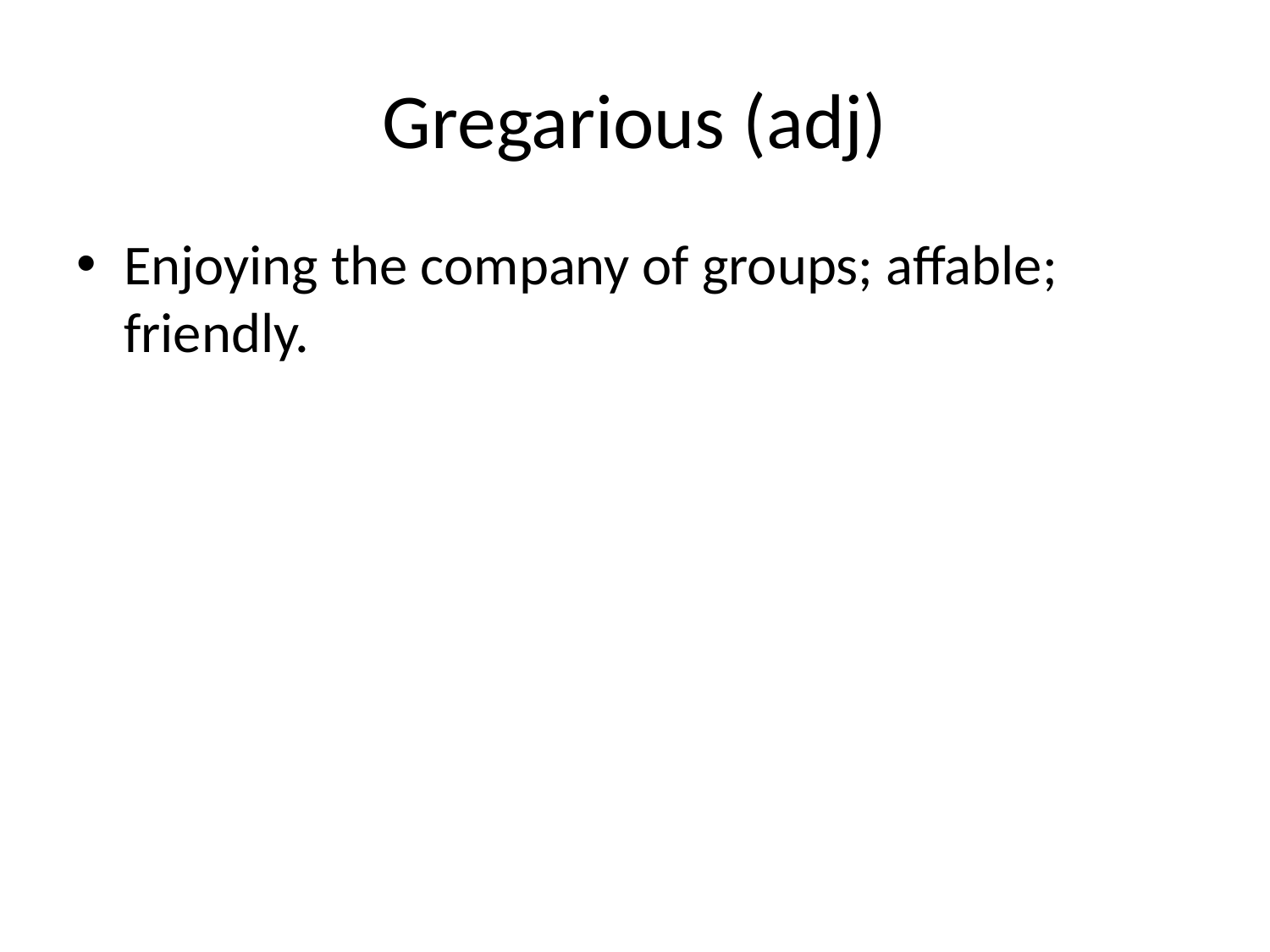

# Gregarious (adj)
Enjoying the company of groups; affable; friendly.